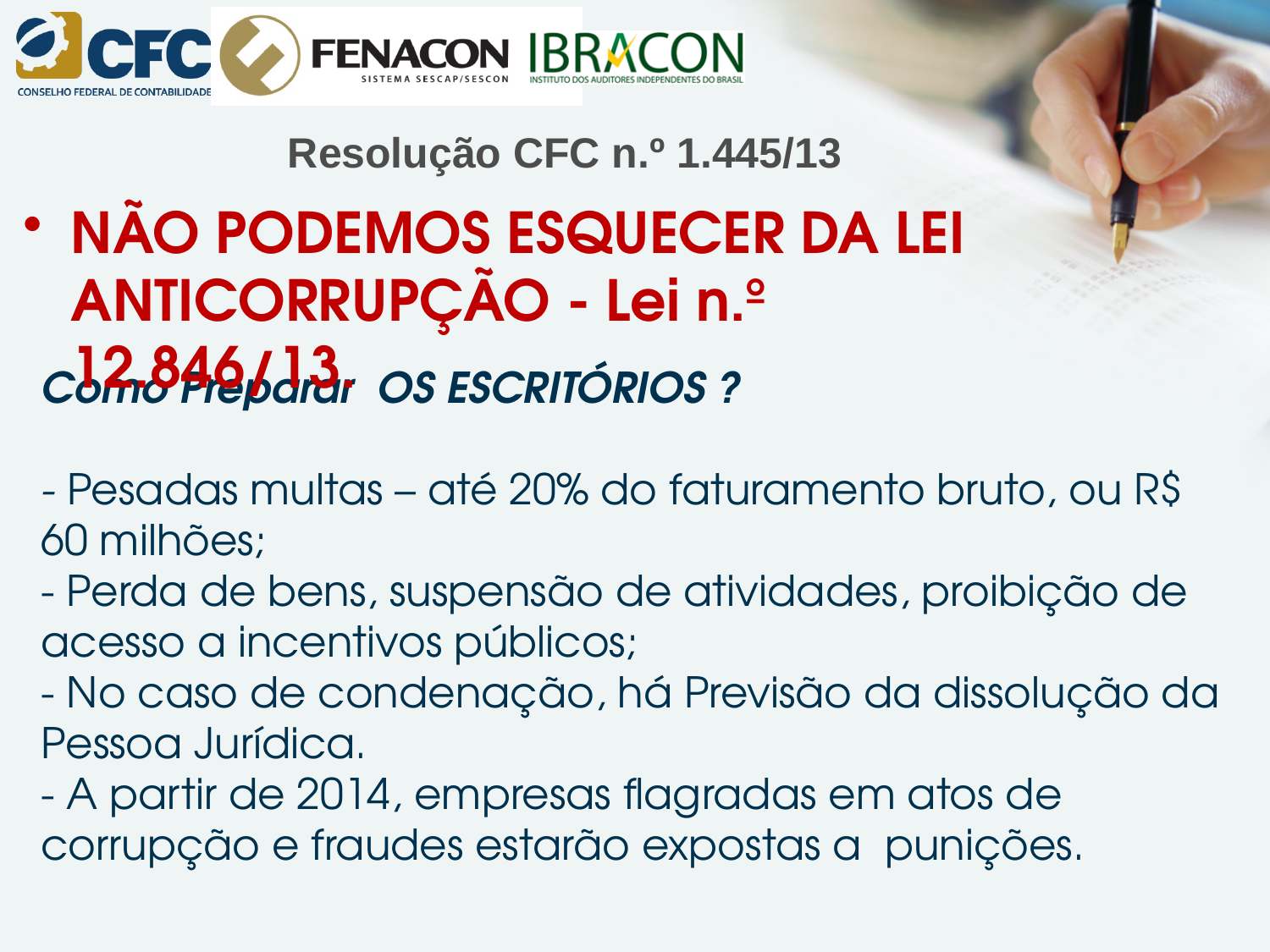

# Resolução CFC n.º 1.445/13
NÃO PODEMOS ESQUECER DA LEI ANTICORRUPÇÃO - Lei n.º 12.846/13.
Como Preparar  OS ESCRITÓRIOS ?
- Pesadas multas – até 20% do faturamento bruto, ou R$ 60 milhões;
- Perda de bens, suspensão de atividades, proibição de acesso a incentivos públicos;
- No caso de condenação, há Previsão da dissolução da Pessoa Jurídica.
- A partir de 2014, empresas flagradas em atos de corrupção e fraudes estarão expostas a  punições.